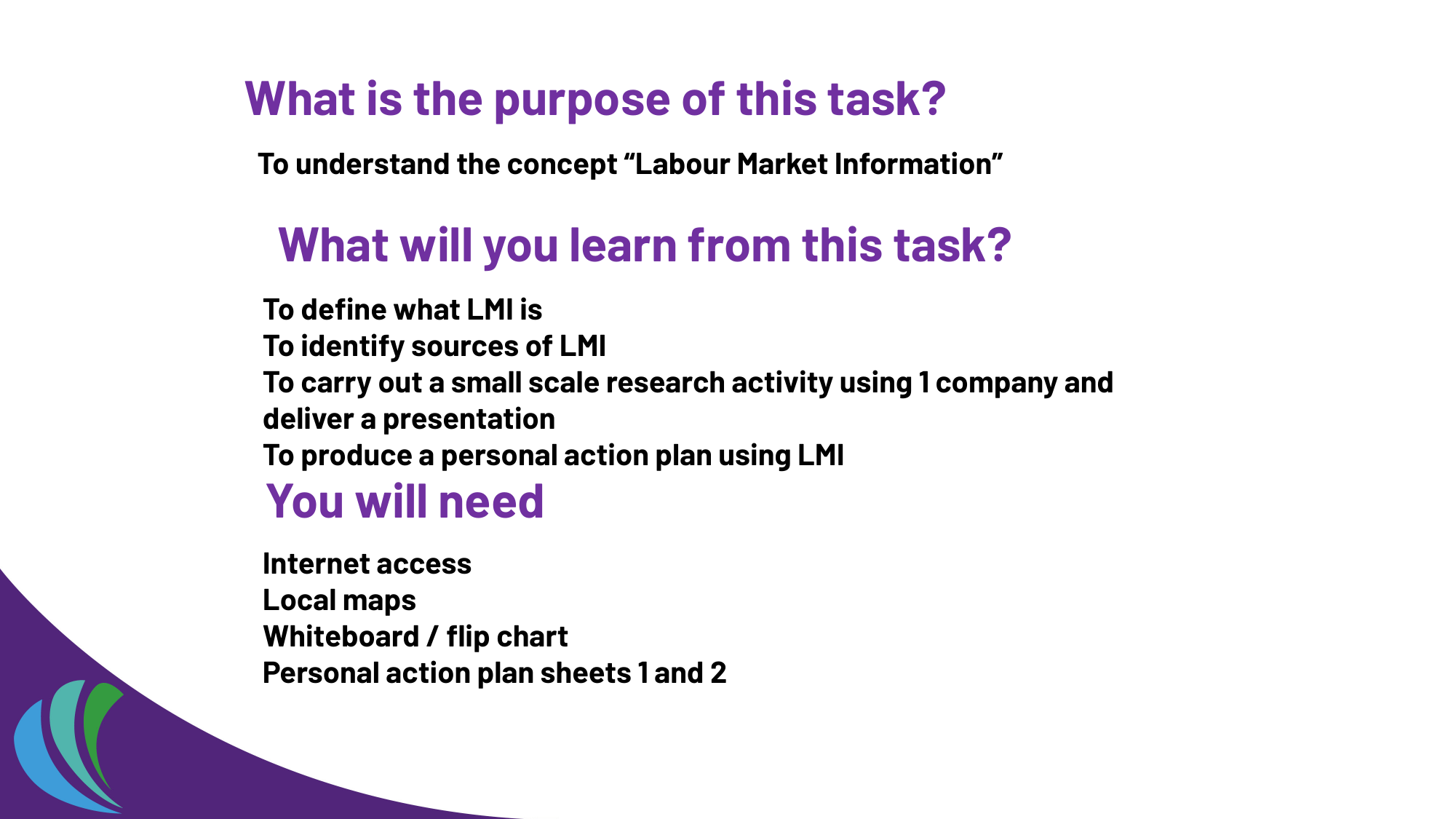

# What is the purpose of this task?
To understand the concept “Labour Market Information”
What will you learn from this task?
To define what LMI is
To identify sources of LMI
To carry out a small scale research activity using 1 company and deliver a presentation
To produce a personal action plan using LMI
You will need
Internet access
Local maps
Whiteboard / flip chart
Personal action plan sheets 1 and 2